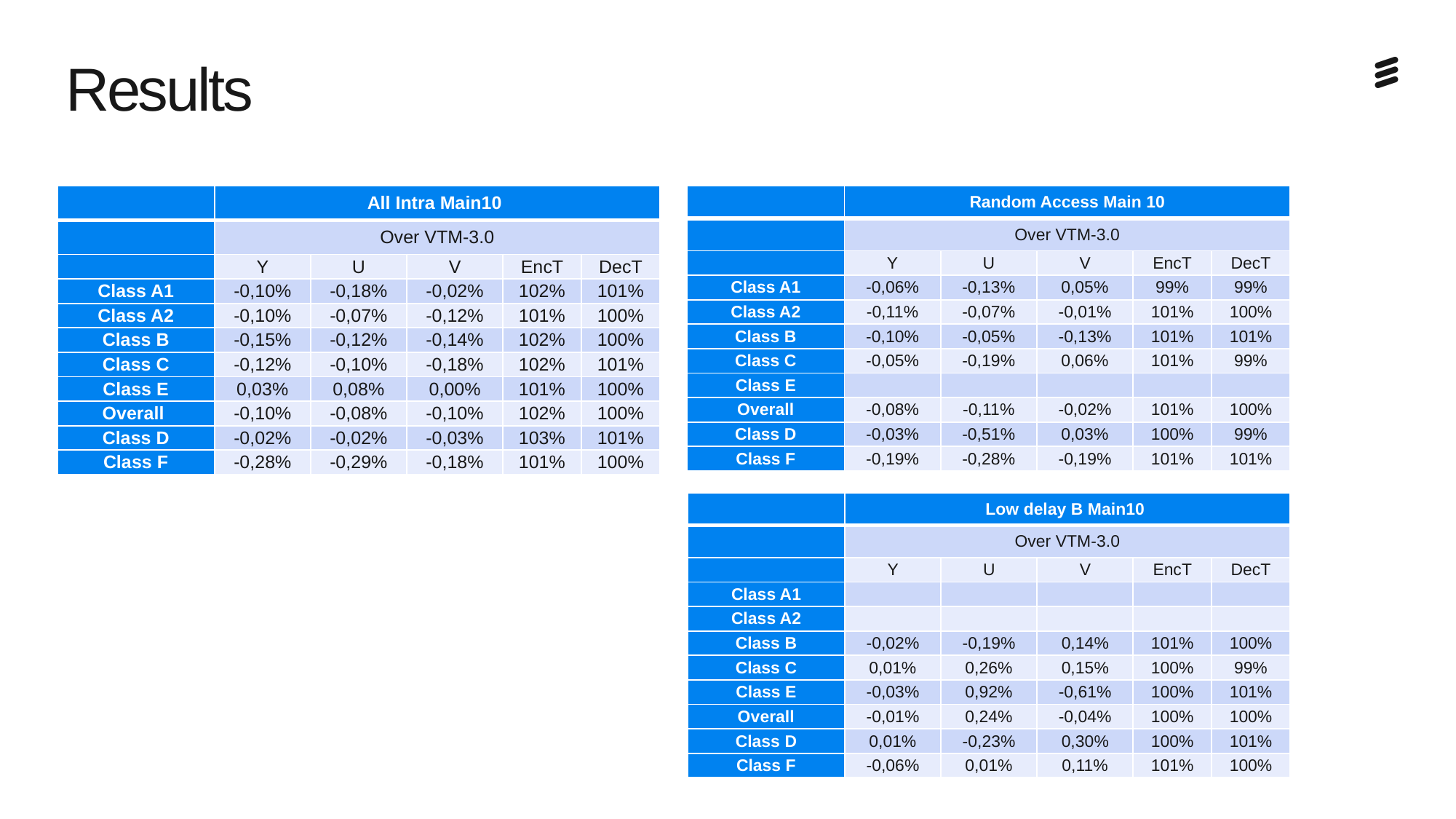

# Results
|  | Random Access Main 10 |  |  |  |  |
| --- | --- | --- | --- | --- | --- |
|  | Over VTM-3.0 |  |  |  |  |
|  | Y | U | V | EncT | DecT |
| Class A1 | -0,06% | -0,13% | 0,05% | 99% | 99% |
| Class A2 | -0,11% | -0,07% | -0,01% | 101% | 100% |
| Class B | -0,10% | -0,05% | -0,13% | 101% | 101% |
| Class C | -0,05% | -0,19% | 0,06% | 101% | 99% |
| Class E |  |  |  |  |  |
| Overall | -0,08% | -0,11% | -0,02% | 101% | 100% |
| Class D | -0,03% | -0,51% | 0,03% | 100% | 99% |
| Class F | -0,19% | -0,28% | -0,19% | 101% | 101% |
|  | All Intra Main10 |  |  |  |  |
| --- | --- | --- | --- | --- | --- |
|  | Over VTM-3.0 |  |  |  |  |
|  | Y | U | V | EncT | DecT |
| Class A1 | -0,10% | -0,18% | -0,02% | 102% | 101% |
| Class A2 | -0,10% | -0,07% | -0,12% | 101% | 100% |
| Class B | -0,15% | -0,12% | -0,14% | 102% | 100% |
| Class C | -0,12% | -0,10% | -0,18% | 102% | 101% |
| Class E | 0,03% | 0,08% | 0,00% | 101% | 100% |
| Overall | -0,10% | -0,08% | -0,10% | 102% | 100% |
| Class D | -0,02% | -0,02% | -0,03% | 103% | 101% |
| Class F | -0,28% | -0,29% | -0,18% | 101% | 100% |
|  | Low delay B Main10 |  |  |  |  |
| --- | --- | --- | --- | --- | --- |
|  | Over VTM-3.0 |  |  |  |  |
|  | Y | U | V | EncT | DecT |
| Class A1 |  |  |  |  |  |
| Class A2 |  |  |  |  |  |
| Class B | -0,02% | -0,19% | 0,14% | 101% | 100% |
| Class C | 0,01% | 0,26% | 0,15% | 100% | 99% |
| Class E | -0,03% | 0,92% | -0,61% | 100% | 101% |
| Overall | -0,01% | 0,24% | -0,04% | 100% | 100% |
| Class D | 0,01% | -0,23% | 0,30% | 100% | 101% |
| Class F | -0,06% | 0,01% | 0,11% | 101% | 100% |